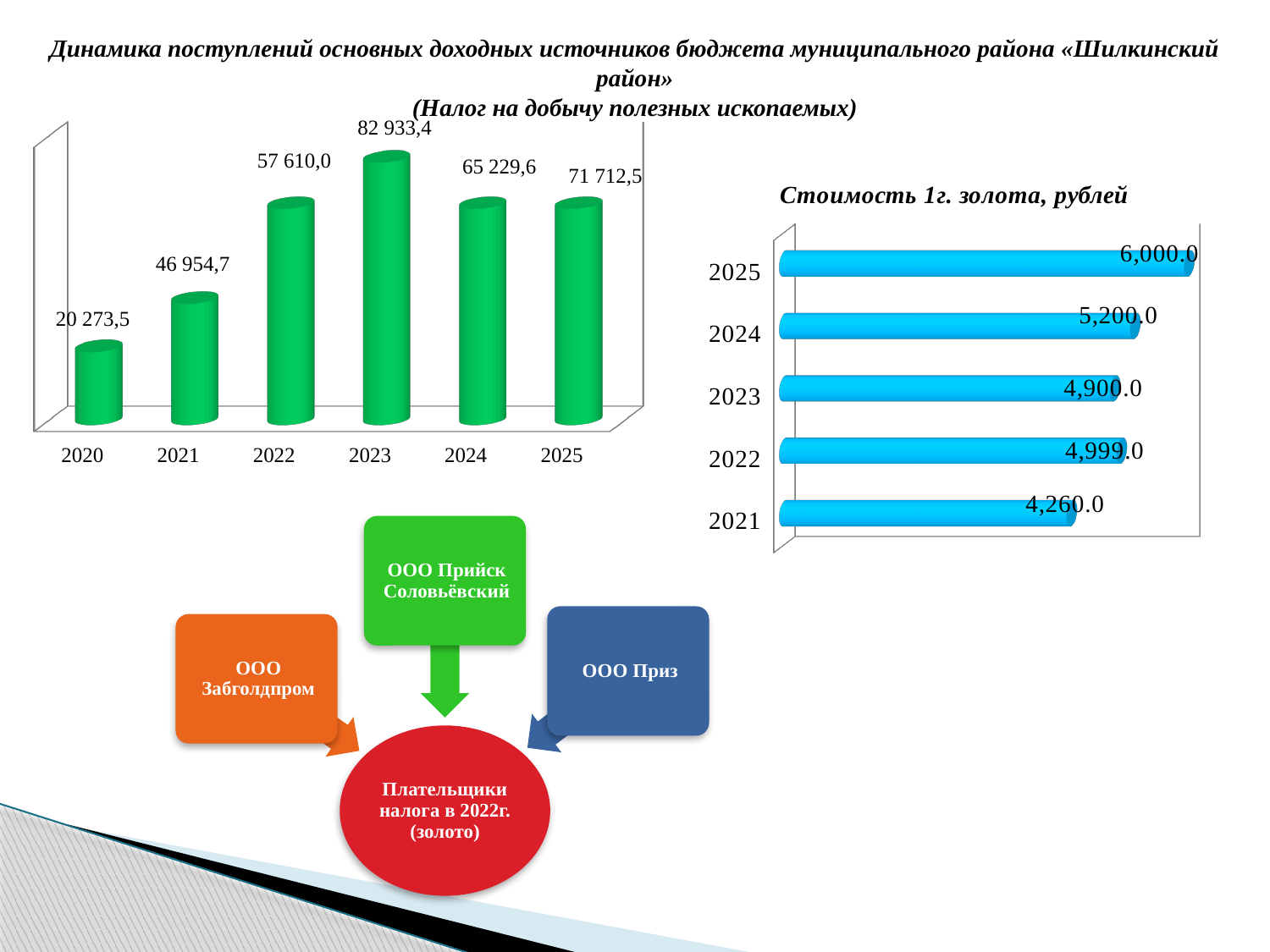

Динамика поступлений основных доходных источников бюджета муниципального района «Шилкинский район»
(Налог на добычу полезных ископаемых)

[unsupported chart]

[unsupported chart]

Плательщики налога в 2022г. (золото)
ООО Забголдпром
ООО Прийск Соловьёвский
ООО Приз